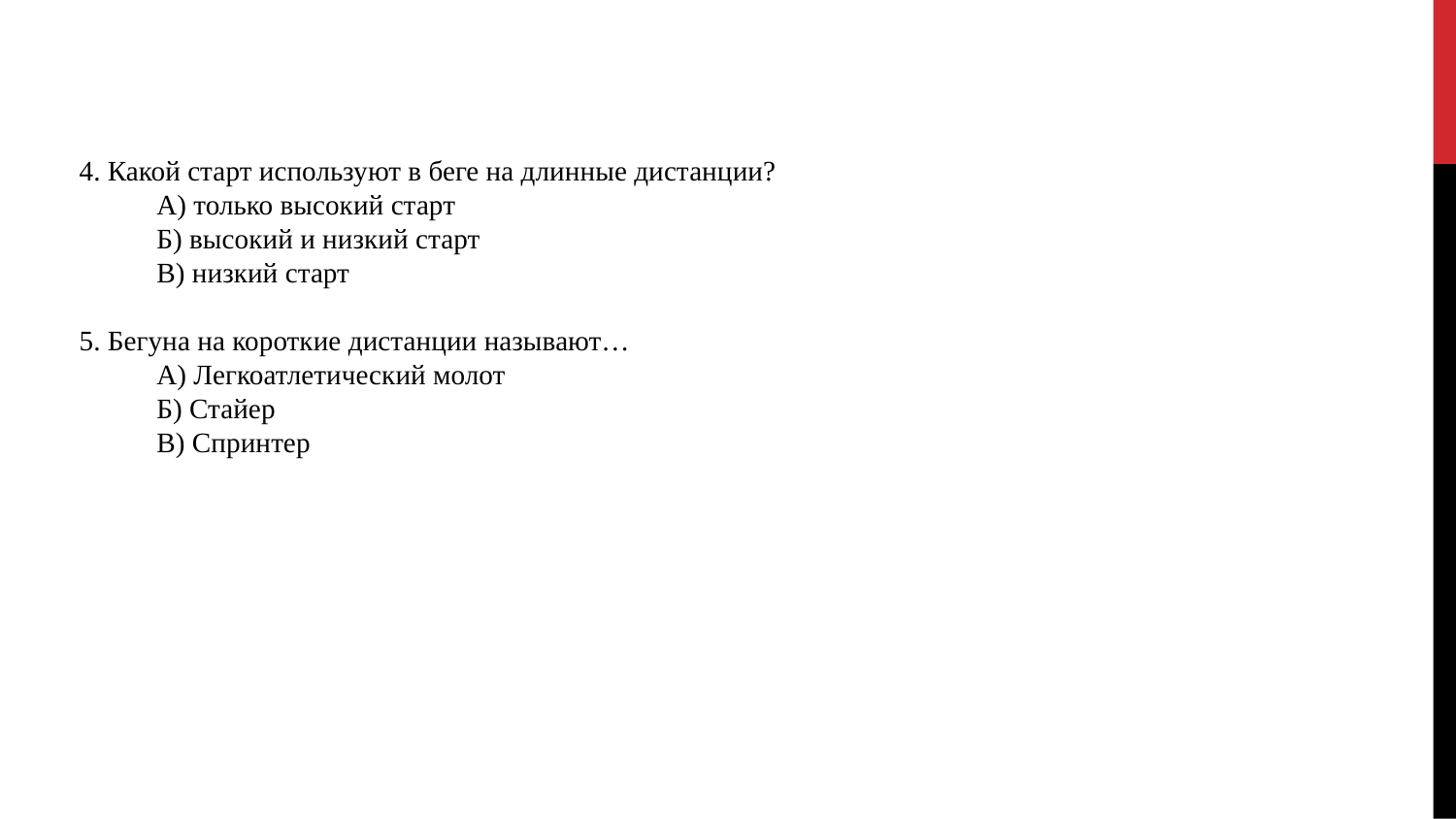

# 4. Какой старт используют в беге на длинные дистанции? А) только высокий старт Б) высокий и низкий старт В) низкий старт 5. Бегуна на короткие дистанции называют… А) Легкоатлетический молот Б) Стайер В) Спринтер